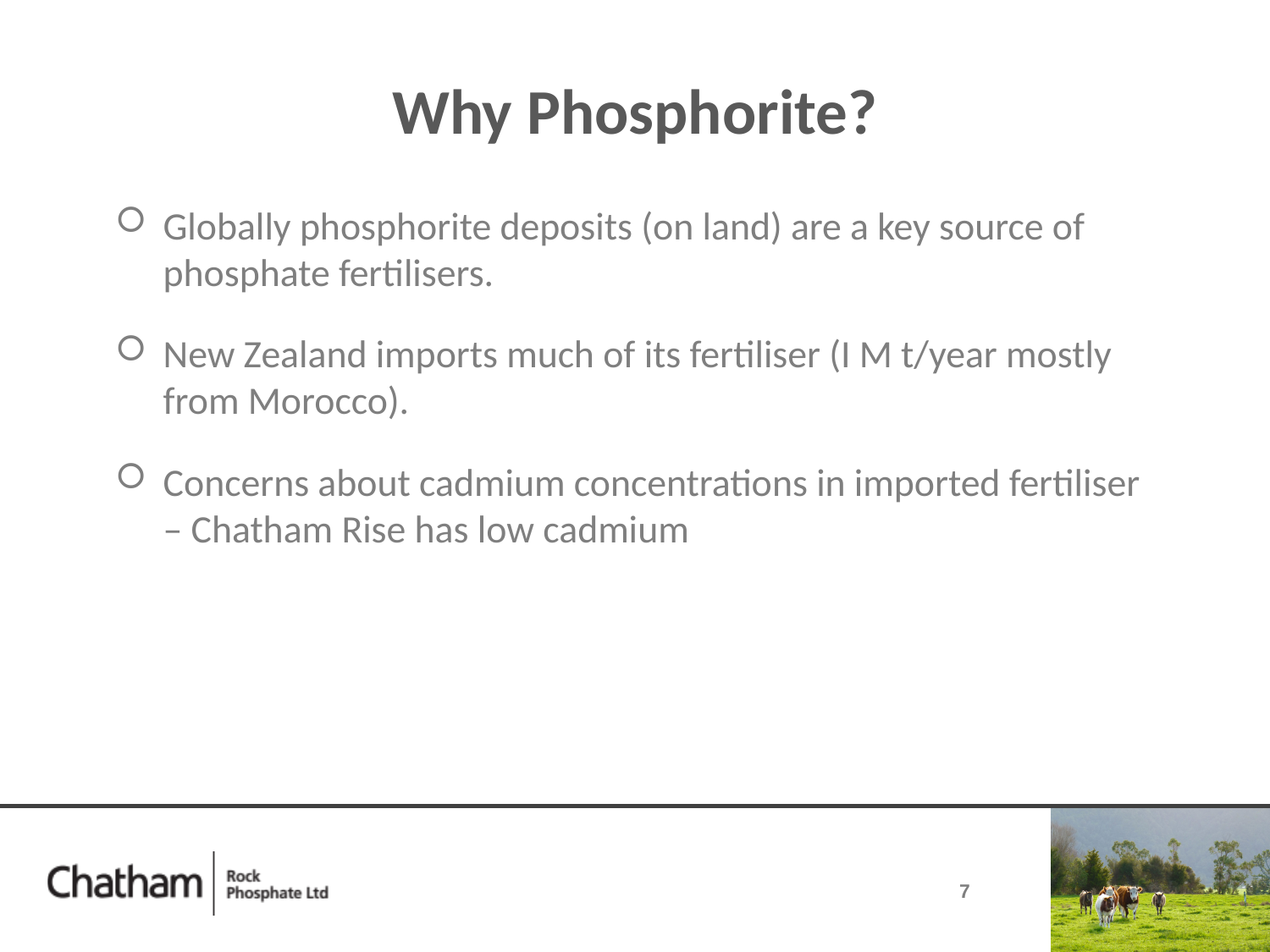

# Why Phosphorite?
Globally phosphorite deposits (on land) are a key source of phosphate fertilisers.
New Zealand imports much of its fertiliser (I M t/year mostly from Morocco).
Concerns about cadmium concentrations in imported fertiliser – Chatham Rise has low cadmium
7